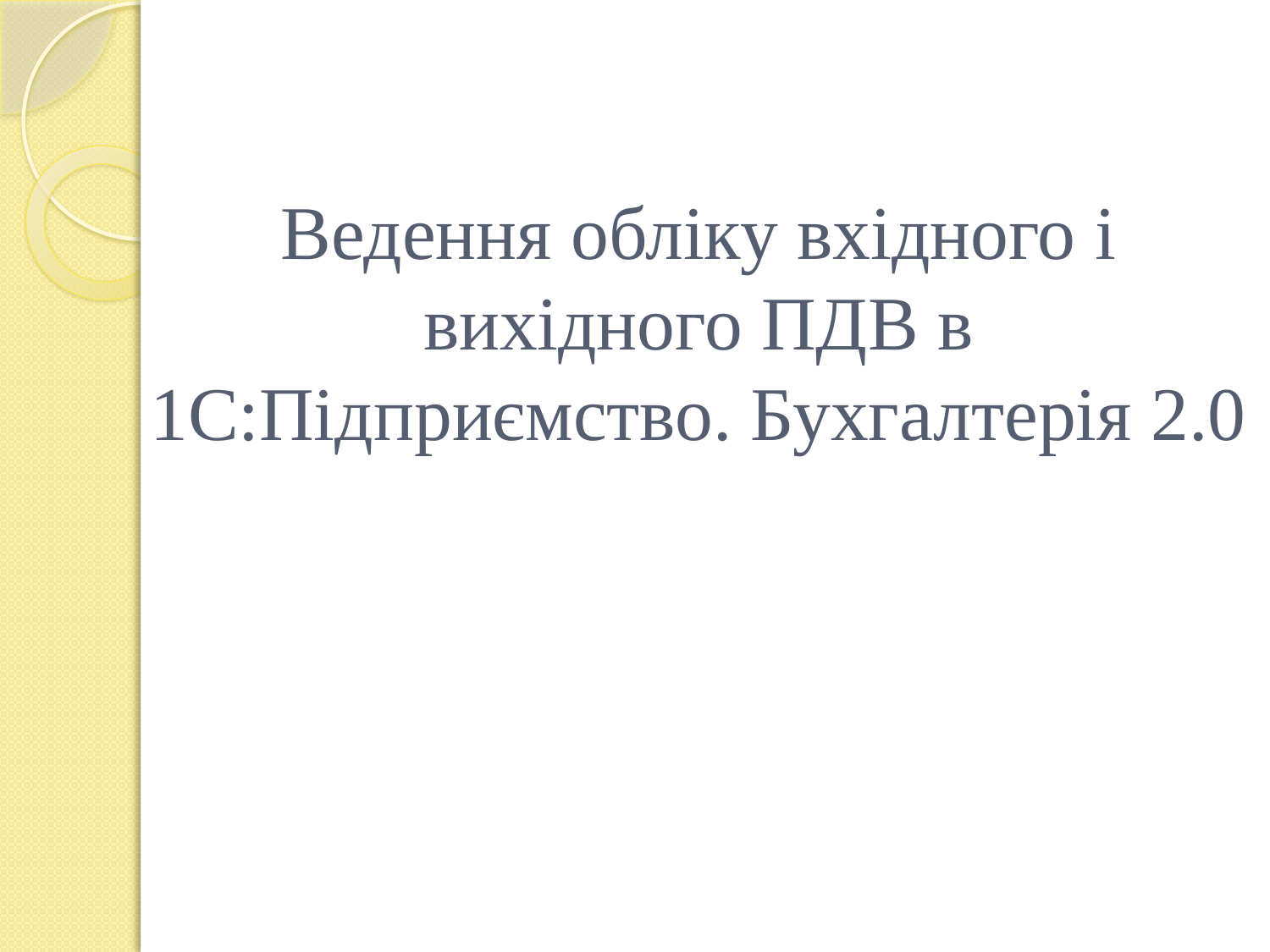

# Ведення обліку вхідного і вихідного ПДВ в 1С:Підприємство. Бухгалтерія 2.0